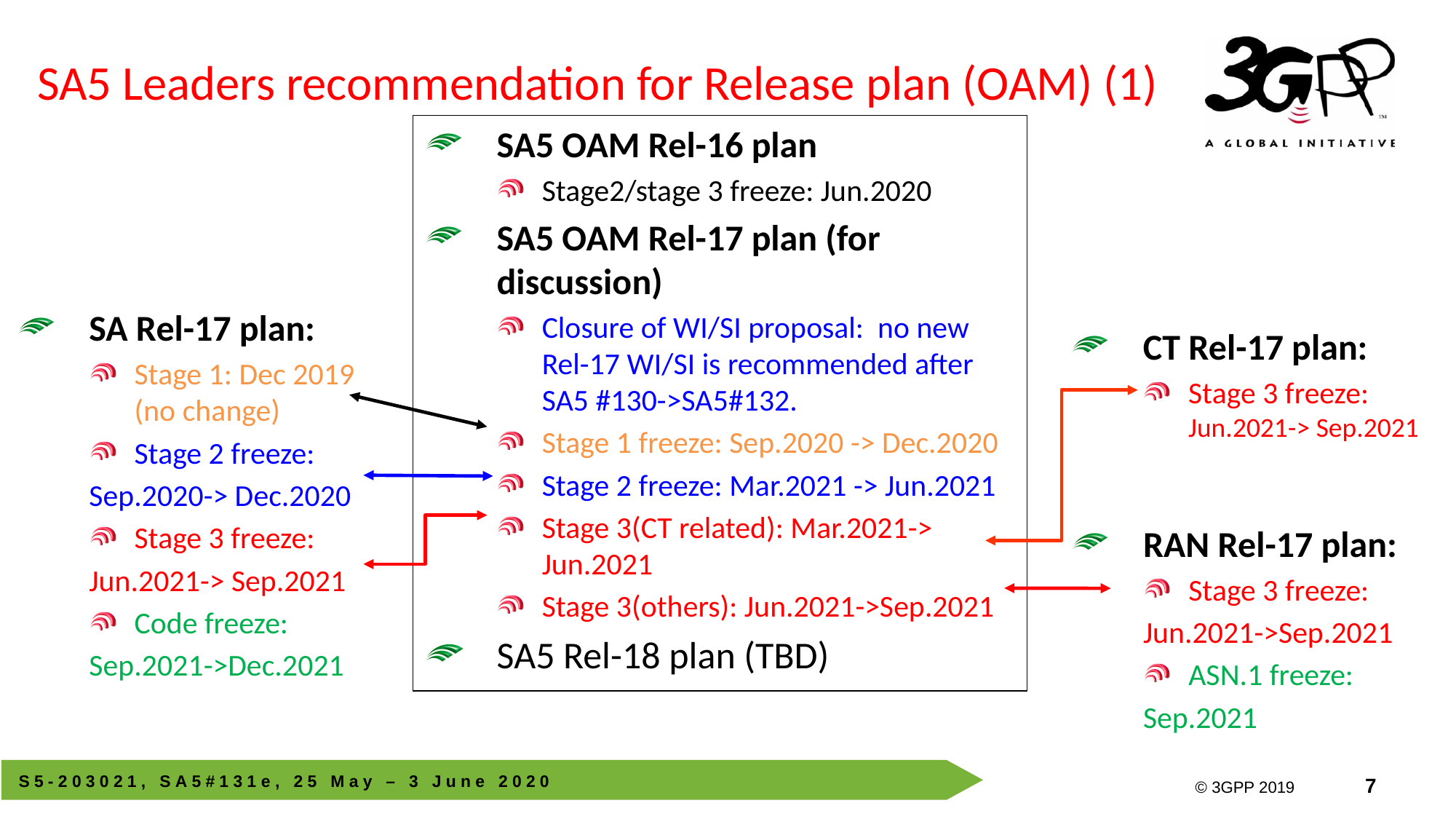

# SA5 Leaders recommendation for Release plan (OAM) (1)
SA5 OAM Rel-16 plan
Stage2/stage 3 freeze: Jun.2020
SA5 OAM Rel-17 plan (for discussion)
Closure of WI/SI proposal:  no new Rel-17 WI/SI is recommended after SA5 #130->SA5#132.
Stage 1 freeze: Sep.2020 -> Dec.2020
Stage 2 freeze: Mar.2021 -> Jun.2021
Stage 3(CT related): Mar.2021-> Jun.2021
Stage 3(others): Jun.2021->Sep.2021
SA5 Rel-18 plan (TBD)

SA Rel-17 plan:
Stage 1: Dec 2019 (no change)
Stage 2 freeze:
Sep.2020-> Dec.2020
Stage 3 freeze:
Jun.2021-> Sep.2021
Code freeze:
Sep.2021->Dec.2021

CT Rel-17 plan:
Stage 3 freeze: Jun.2021-> Sep.2021

RAN Rel-17 plan:
Stage 3 freeze:
Jun.2021->Sep.2021
ASN.1 freeze:
Sep.2021